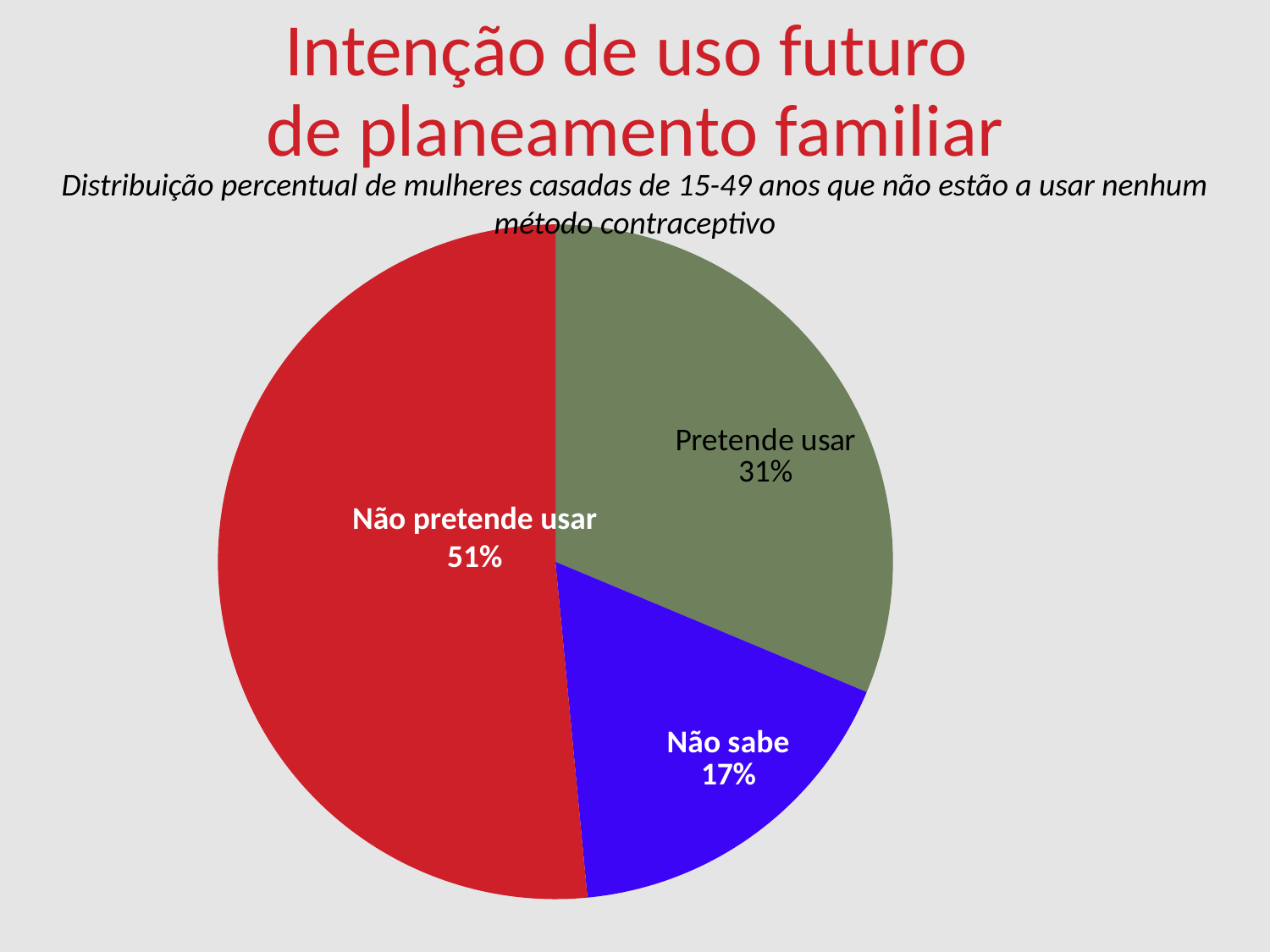

Intenção de uso futuro
de planeamento familiar
Distribuição percentual de mulheres casadas de 15-49 anos que não estão a usar nenhum método contraceptivo

### Chart

| Category | Sales |
|---|---|
| Pretende usar | 31.0 |
| Não sabe | 17.0 |
| Não pretende usar | 51.0 |
Não pretende usar
51%